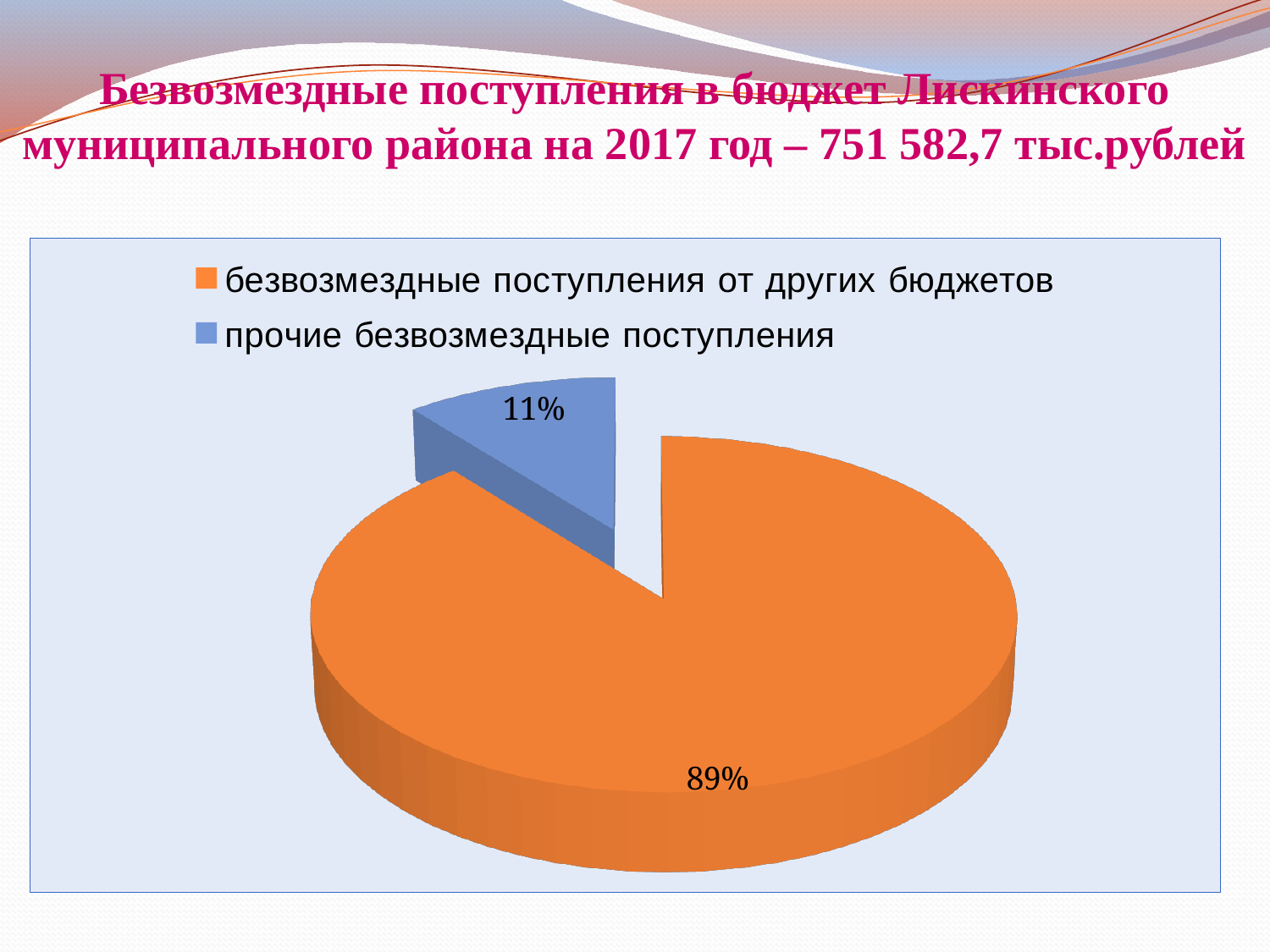

# Безвозмездные поступления в бюджет Лискинского муниципального района на 2017 год – 751 582,7 тыс.рублей

[unsupported chart]